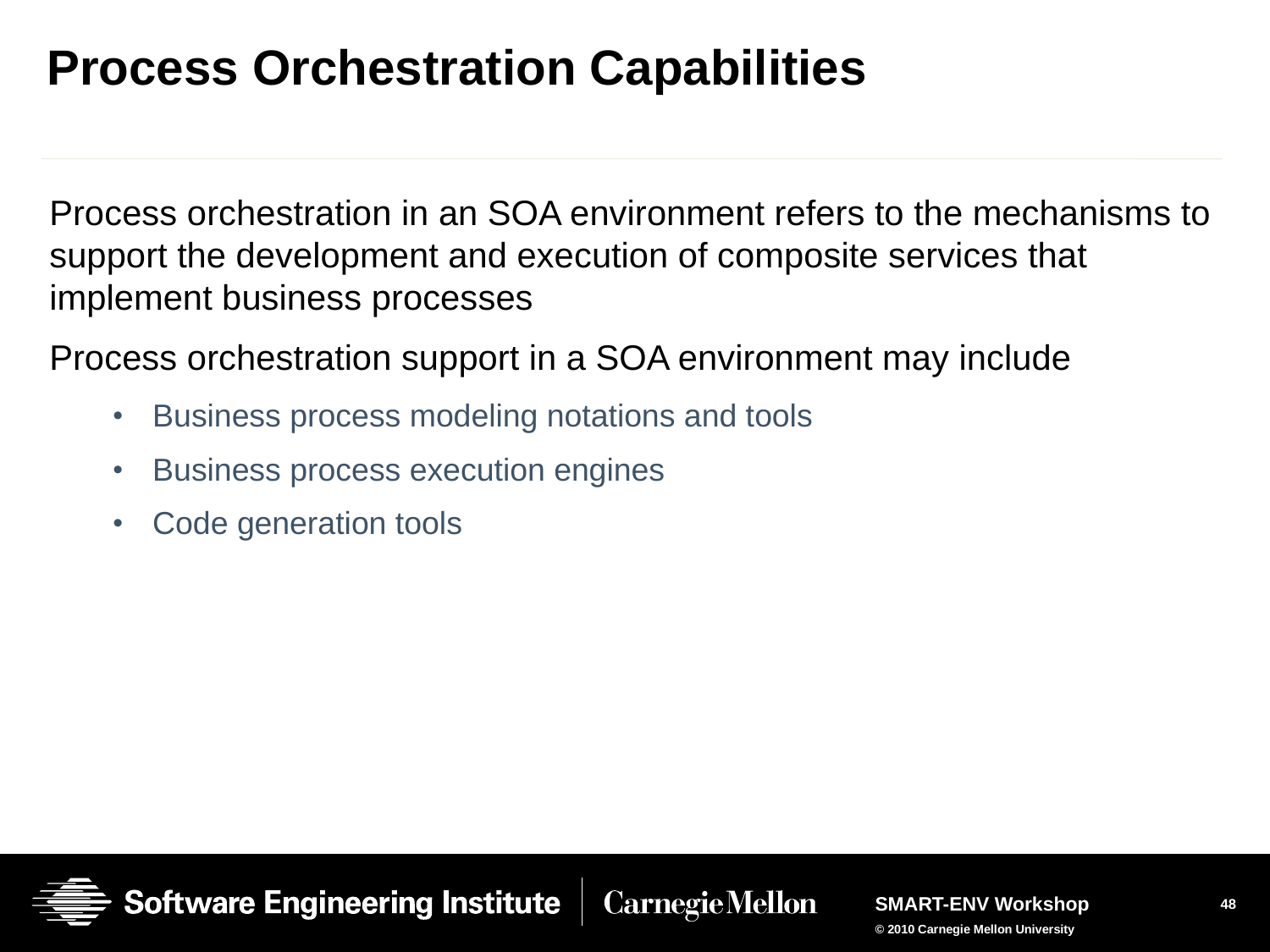

# Process Orchestration Capabilities
Process orchestration in an SOA environment refers to the mechanisms to support the development and execution of composite services that implement business processes
Process orchestration support in a SOA environment may include
Business process modeling notations and tools
Business process execution engines
Code generation tools